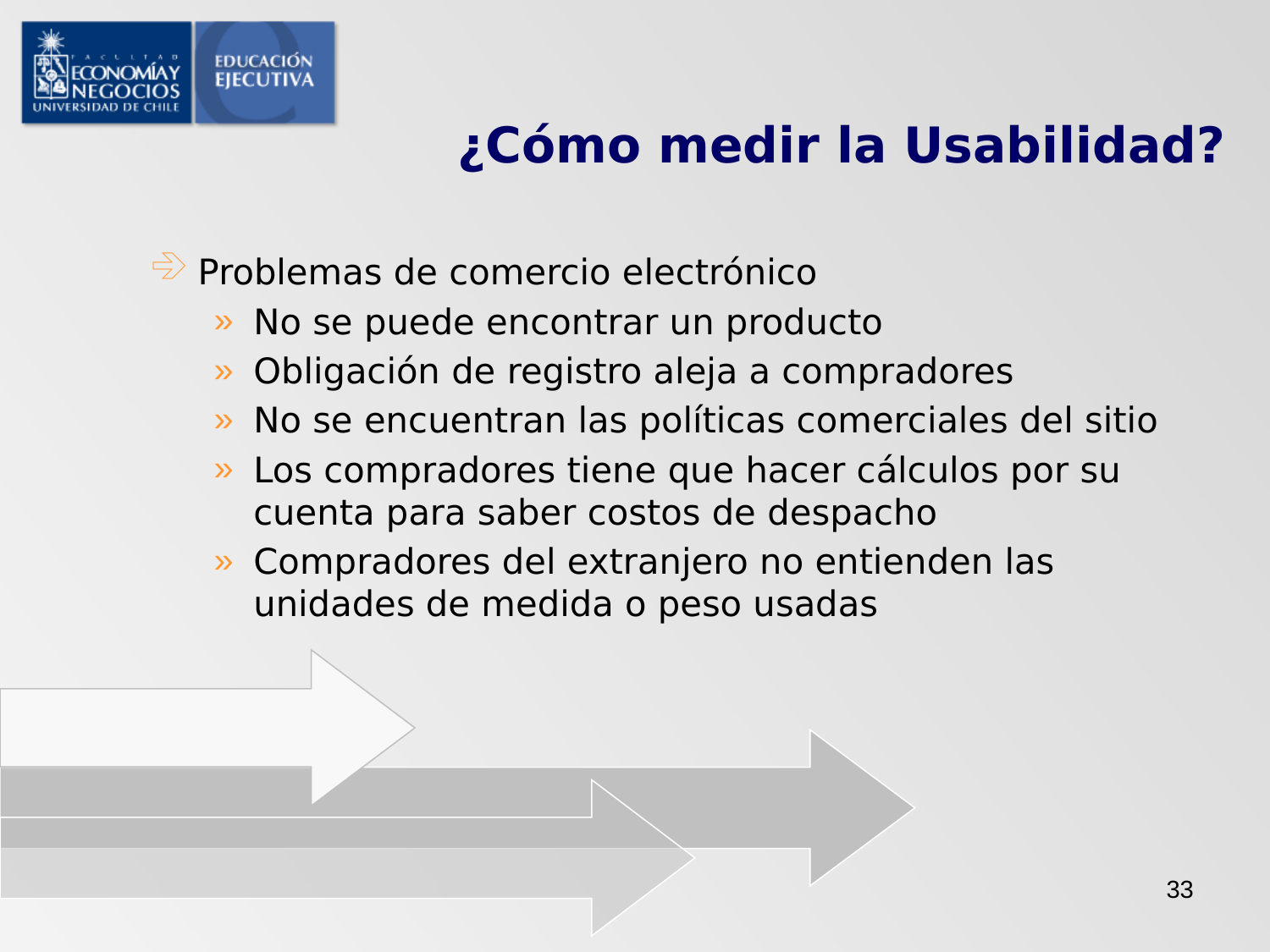

# ¿Cómo medir la Usabilidad?
Problemas de comercio electrónico
No se puede encontrar un producto
Obligación de registro aleja a compradores
No se encuentran las políticas comerciales del sitio
Los compradores tiene que hacer cálculos por su cuenta para saber costos de despacho
Compradores del extranjero no entienden las unidades de medida o peso usadas
33